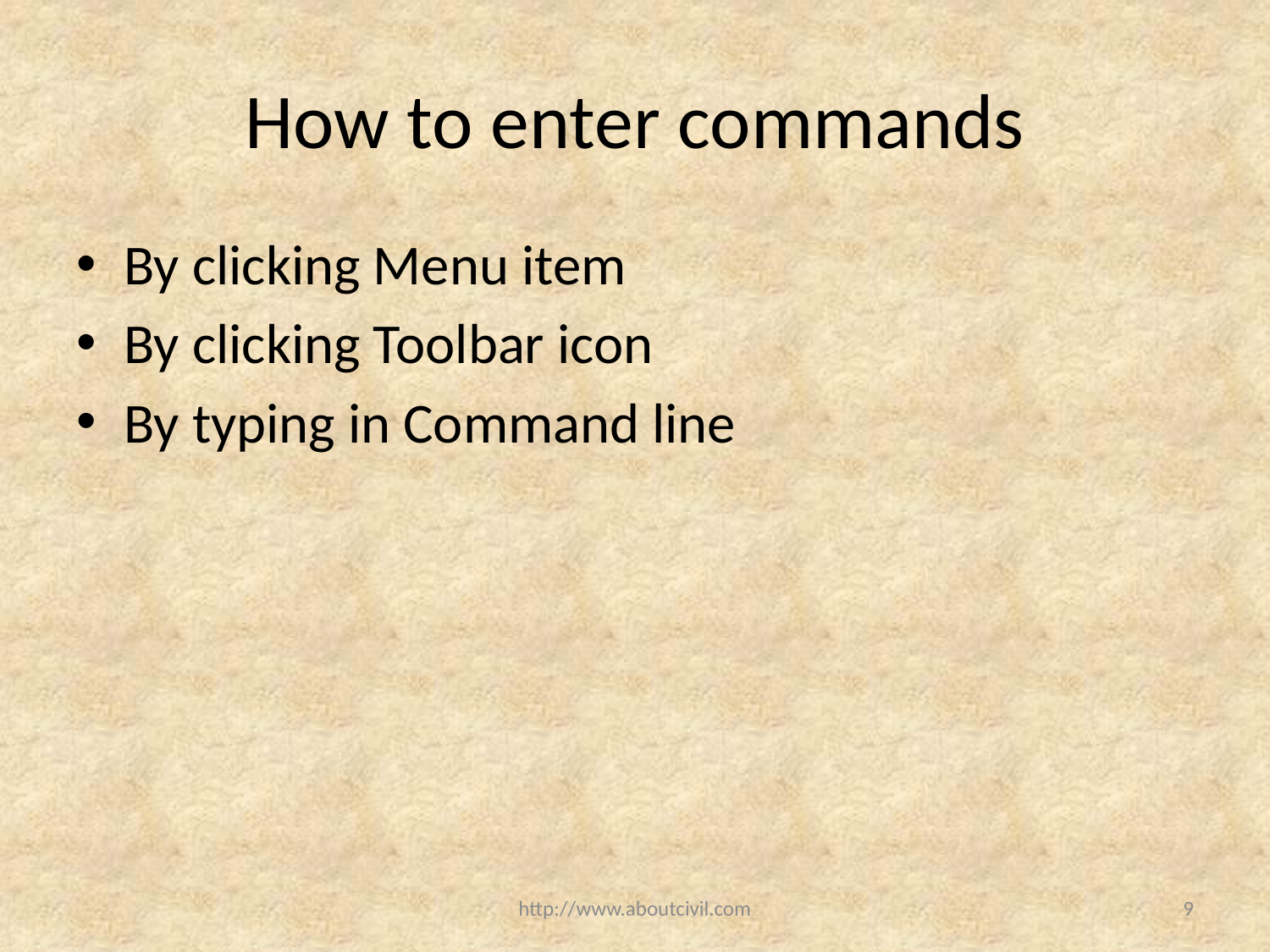

# How to enter commands
By clicking Menu item
By clicking Toolbar icon
By typing in Command line
http://www.aboutcivil.com
9